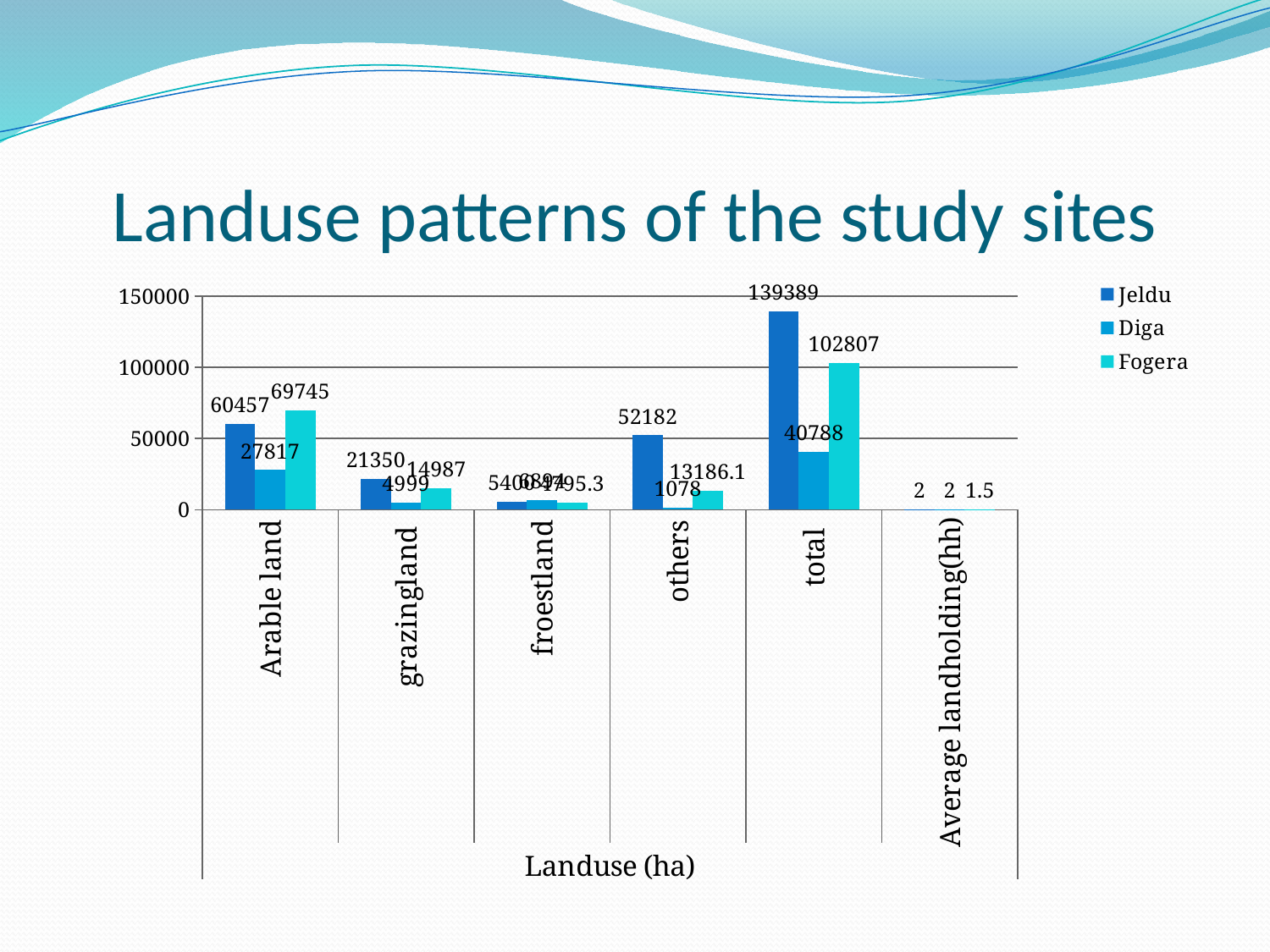

# Landuse patterns of the study sites

### Chart

| Category | Jeldu | Diga | Fogera |
|---|---|---|---|
| Arable land | 60457.0 | 27817.0 | 69745.0 |
| grazingland  | 21350.0 | 4999.0 | 14987.0 |
| froestland | 5400.0 | 6894.0 | 4795.3 |
| others | 52182.0 | 1078.0 | 13186.1 |
| total  | 139389.0 | 40788.0 | 102807.0 |
| Average landholding(hh) | 2.0 | 2.0 | 1.5 |